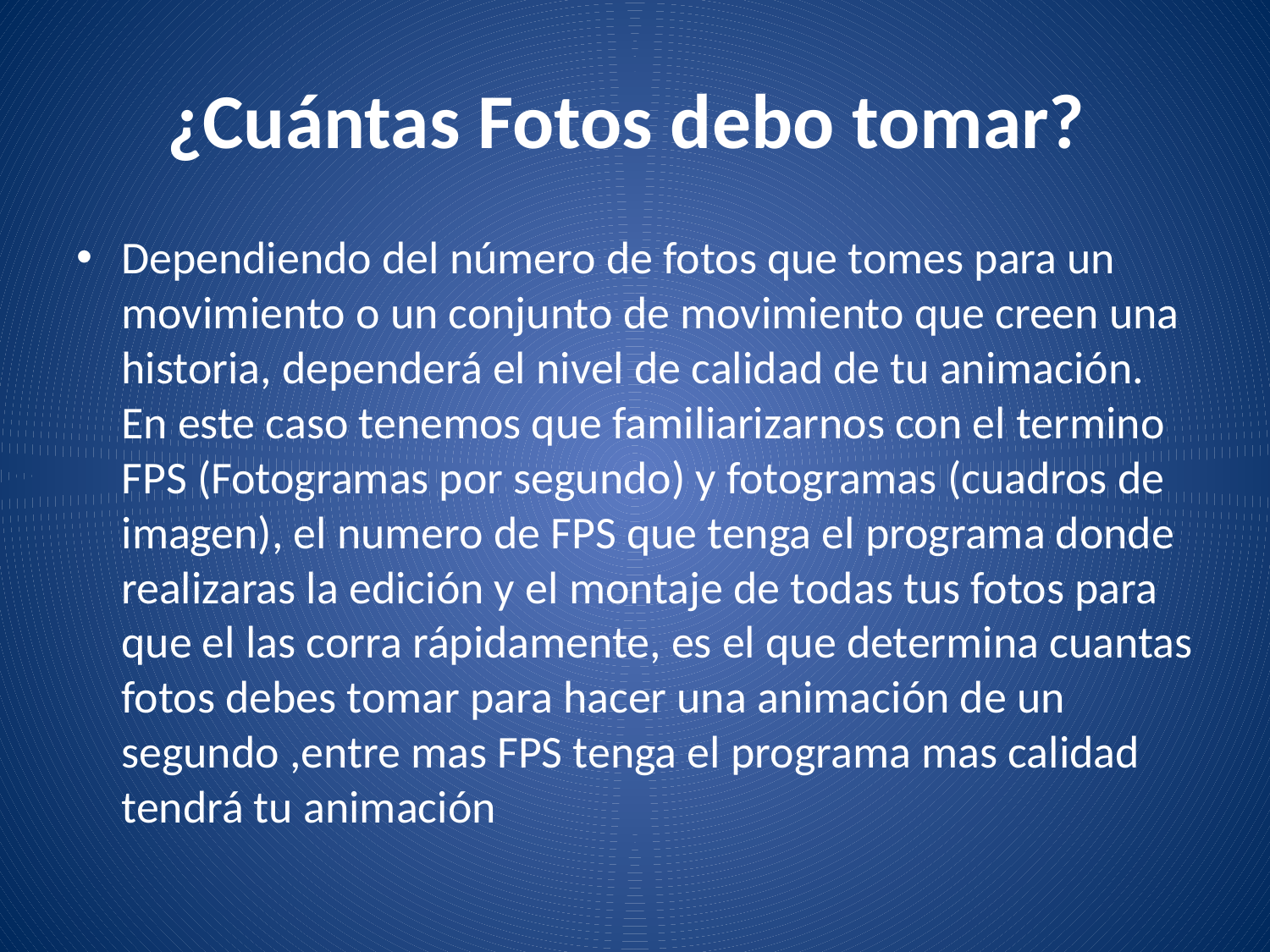

# ¿Cuántas Fotos debo tomar?
Dependiendo del número de fotos que tomes para un movimiento o un conjunto de movimiento que creen una historia, dependerá el nivel de calidad de tu animación. En este caso tenemos que familiarizarnos con el termino FPS (Fotogramas por segundo) y fotogramas (cuadros de imagen), el numero de FPS que tenga el programa donde realizaras la edición y el montaje de todas tus fotos para que el las corra rápidamente, es el que determina cuantas fotos debes tomar para hacer una animación de un segundo ,entre mas FPS tenga el programa mas calidad tendrá tu animación